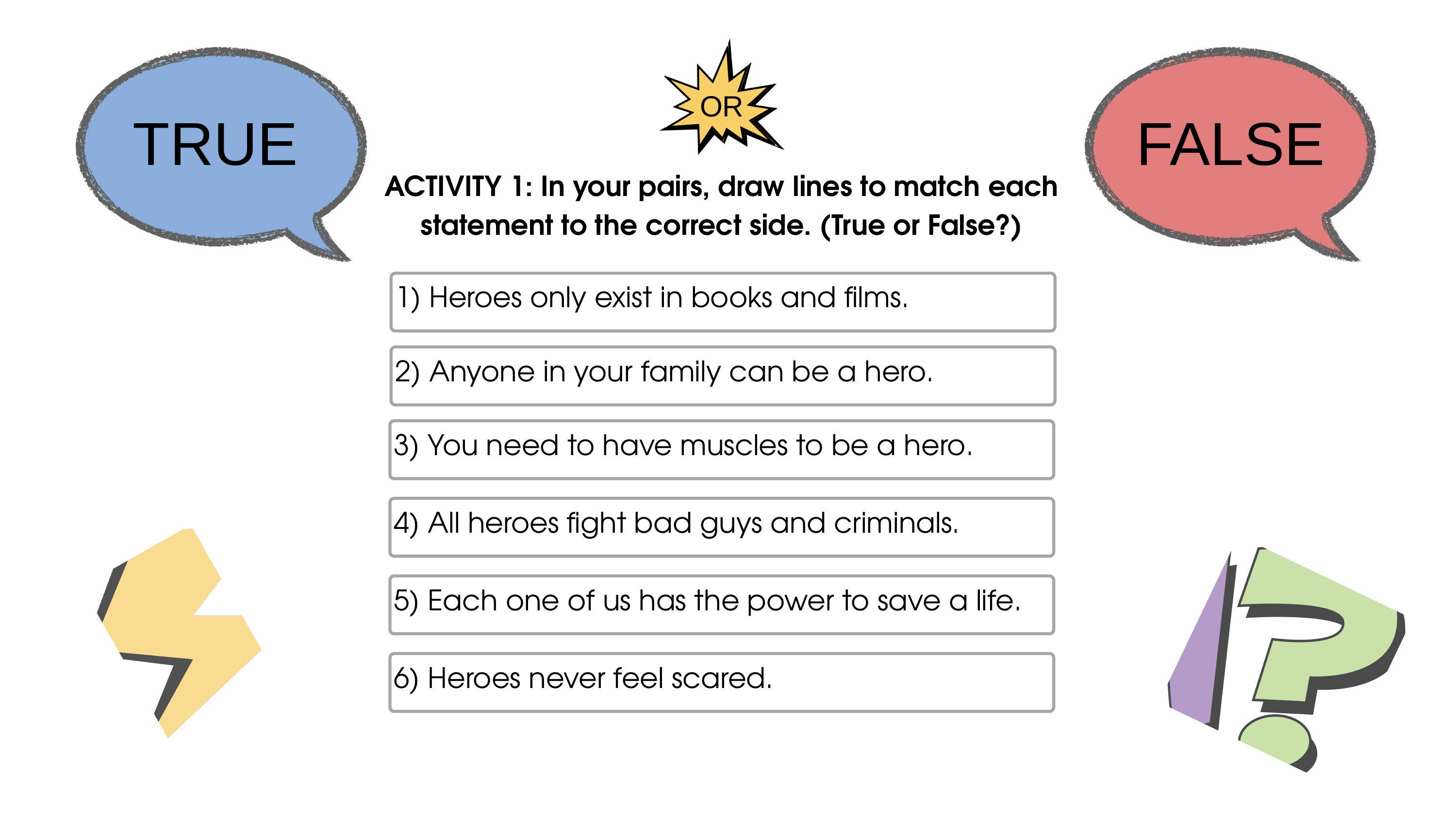

OR
TRUE
FALSE
ACTIVITY 1: In your pairs, draw lines to match each statement to the correct side. (True or False?)

1) Heroes only exist in books and films.

2) Anyone in your family can be a hero.

3) You need to have muscles to be a hero.

4) All heroes fight bad guys and criminals.

5) Each one of us has the power to save a life.

6) Heroes never feel scared.